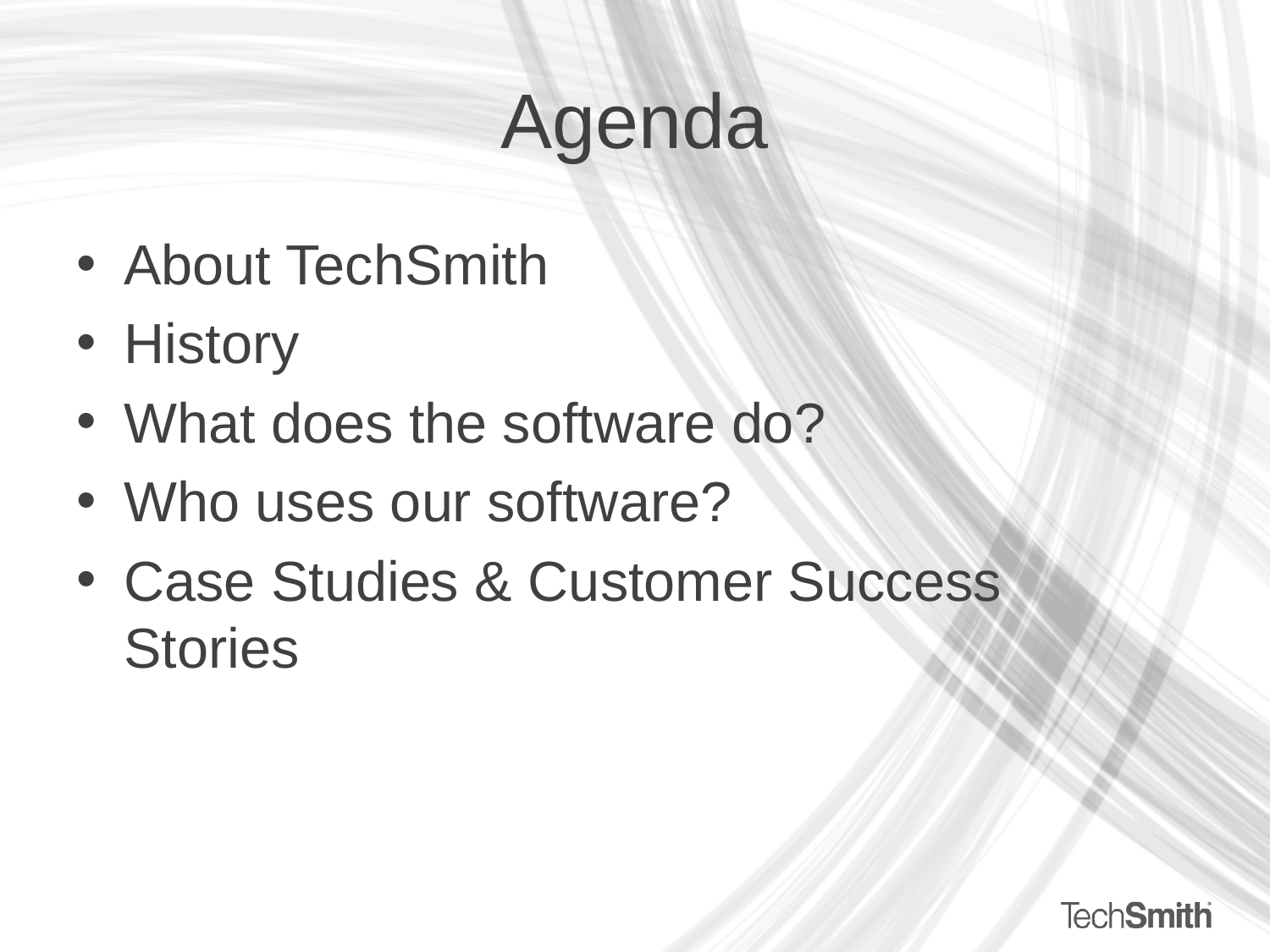

# Agenda
About TechSmith
History
What does the software do?
Who uses our software?
Case Studies & Customer Success Stories